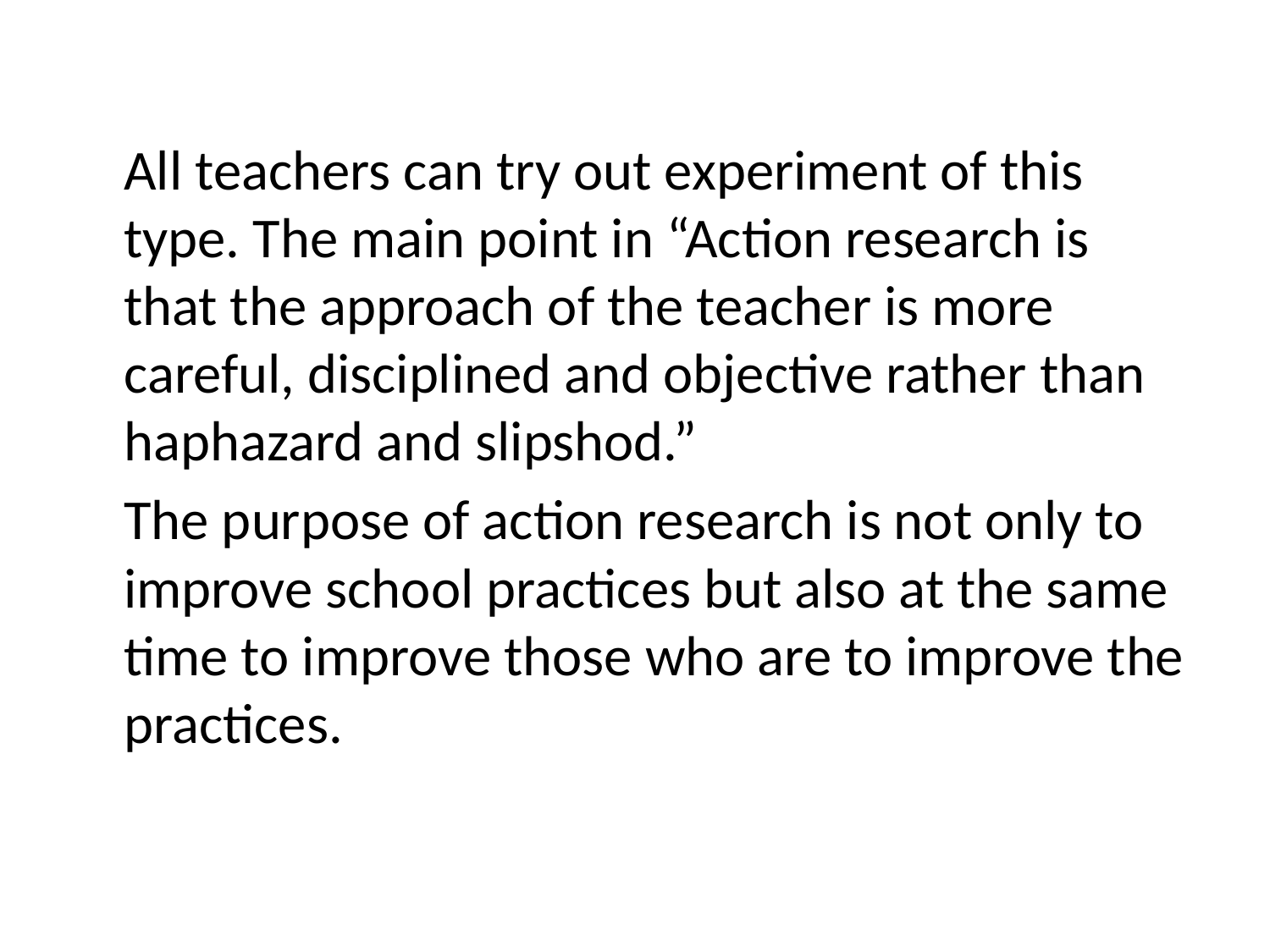

All teachers can try out experiment of this type. The main point in “Action research is that the approach of the teacher is more careful, disciplined and objective rather than haphazard and slipshod.”
	The purpose of action research is not only to improve school practices but also at the same time to improve those who are to improve the practices.